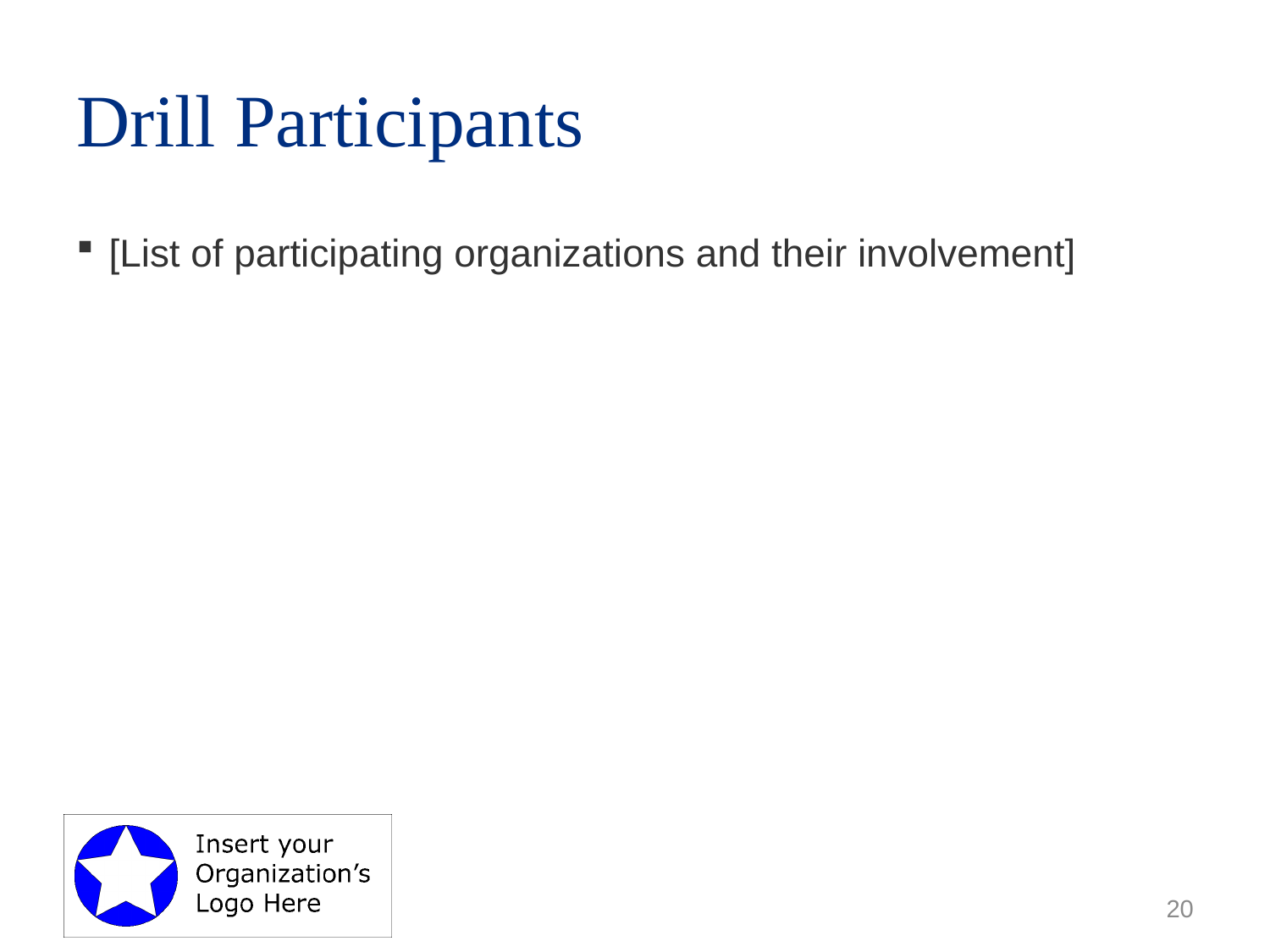

# Drill Participants
[List of participating organizations and their involvement]
20